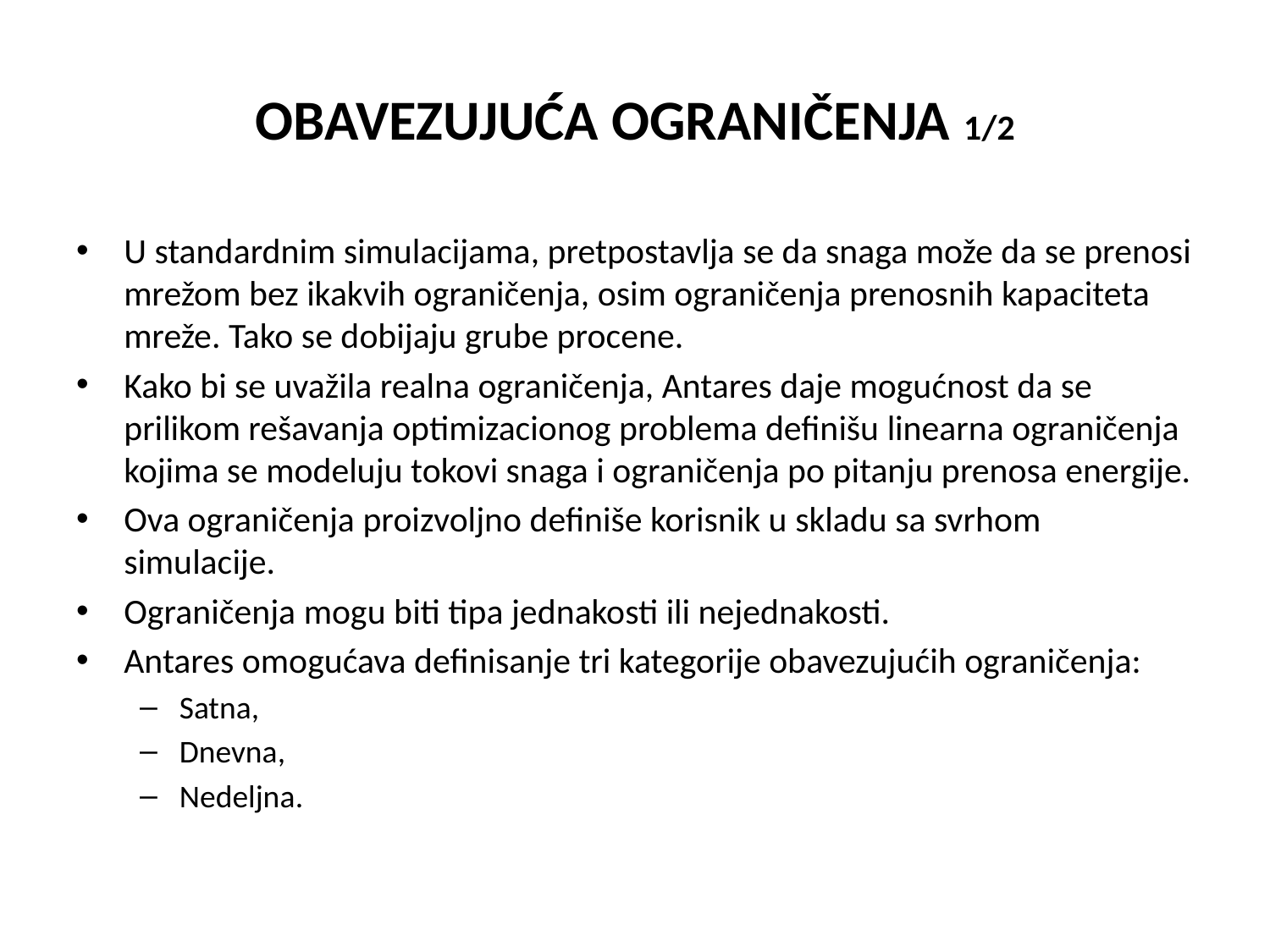

# OBAVEZUJUĆA OGRANIČENJA 1/2
U standardnim simulacijama, pretpostavlja se da snaga može da se prenosi mrežom bez ikakvih ograničenja, osim ograničenja prenosnih kapaciteta mreže. Tako se dobijaju grube procene.
Kako bi se uvažila realna ograničenja, Antares daje mogućnost da se prilikom rešavanja optimizacionog problema definišu linearna ograničenja kojima se modeluju tokovi snaga i ograničenja po pitanju prenosa energije.
Ova ograničenja proizvoljno definiše korisnik u skladu sa svrhom simulacije.
Ograničenja mogu biti tipa jednakosti ili nejednakosti.
Antares omogućava definisanje tri kategorije obavezujućih ograničenja:
Satna,
Dnevna,
Nedeljna.